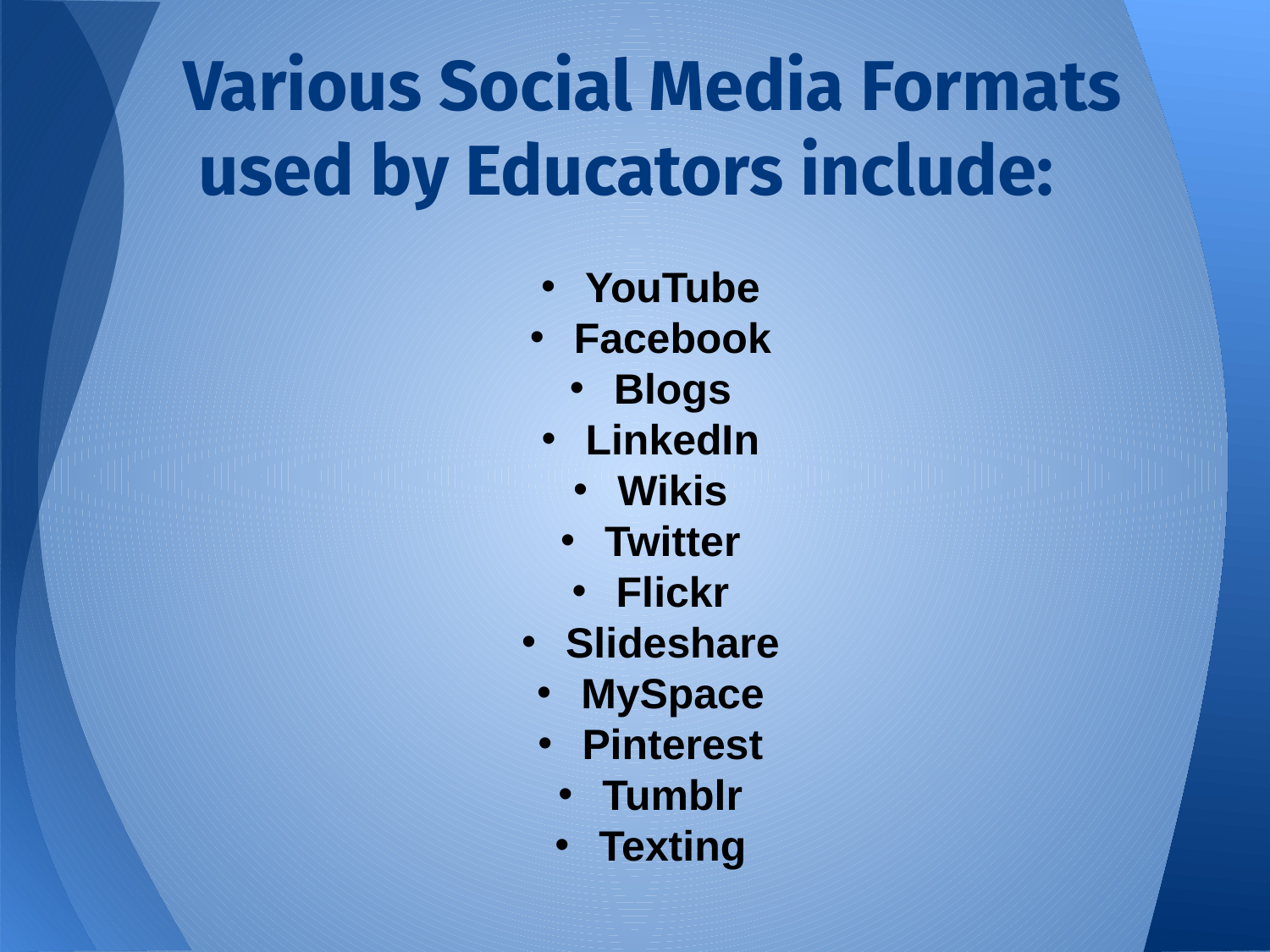

# Various Social Media Formats used by Educators include:
YouTube
Facebook
Blogs
LinkedIn
Wikis
Twitter
Flickr
Slideshare
MySpace
Pinterest
Tumblr
Texting